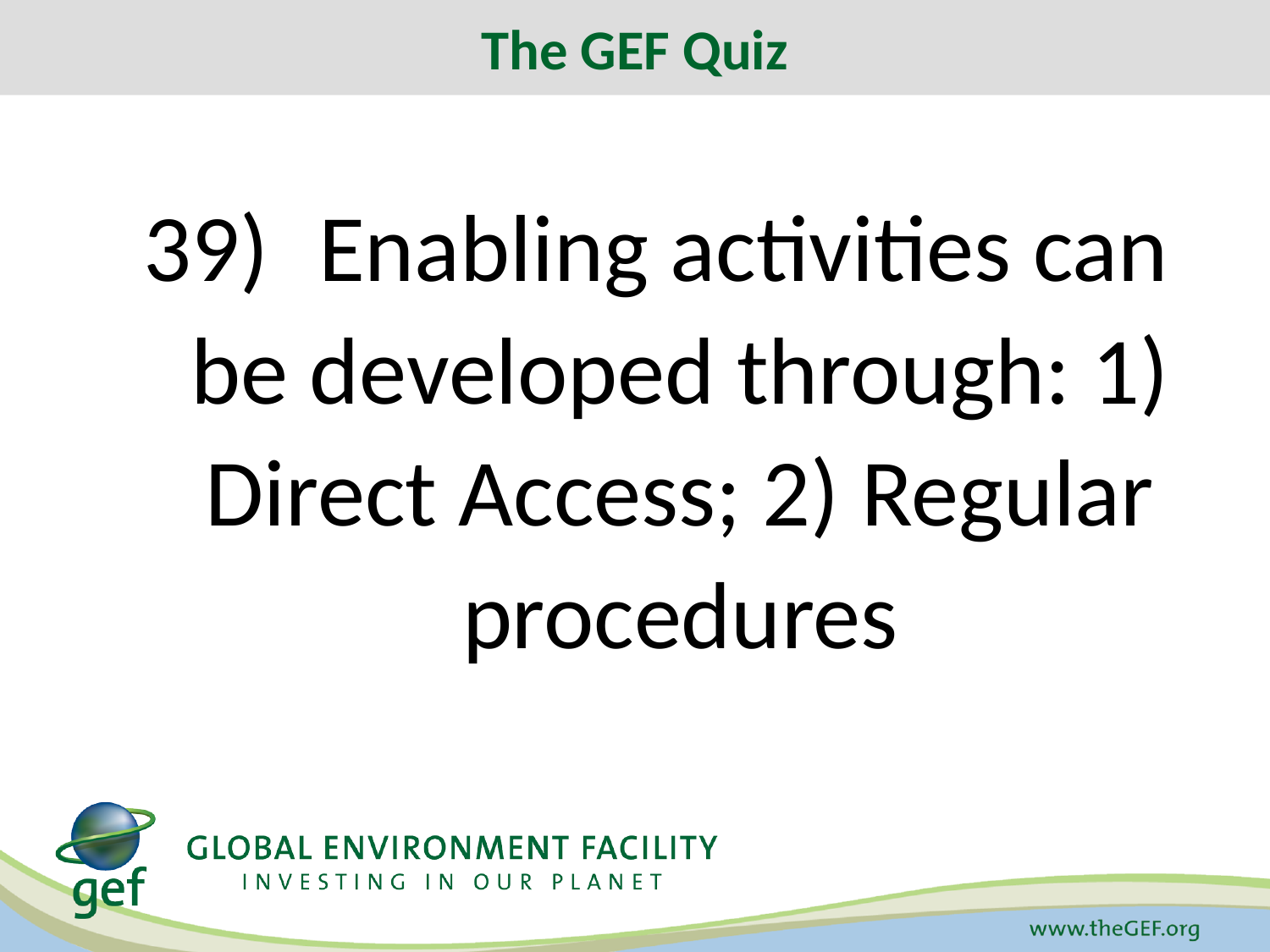

The GEF Quiz
# 39)	Enabling activities can be developed through: 1) Direct Access; 2) Regular procedures